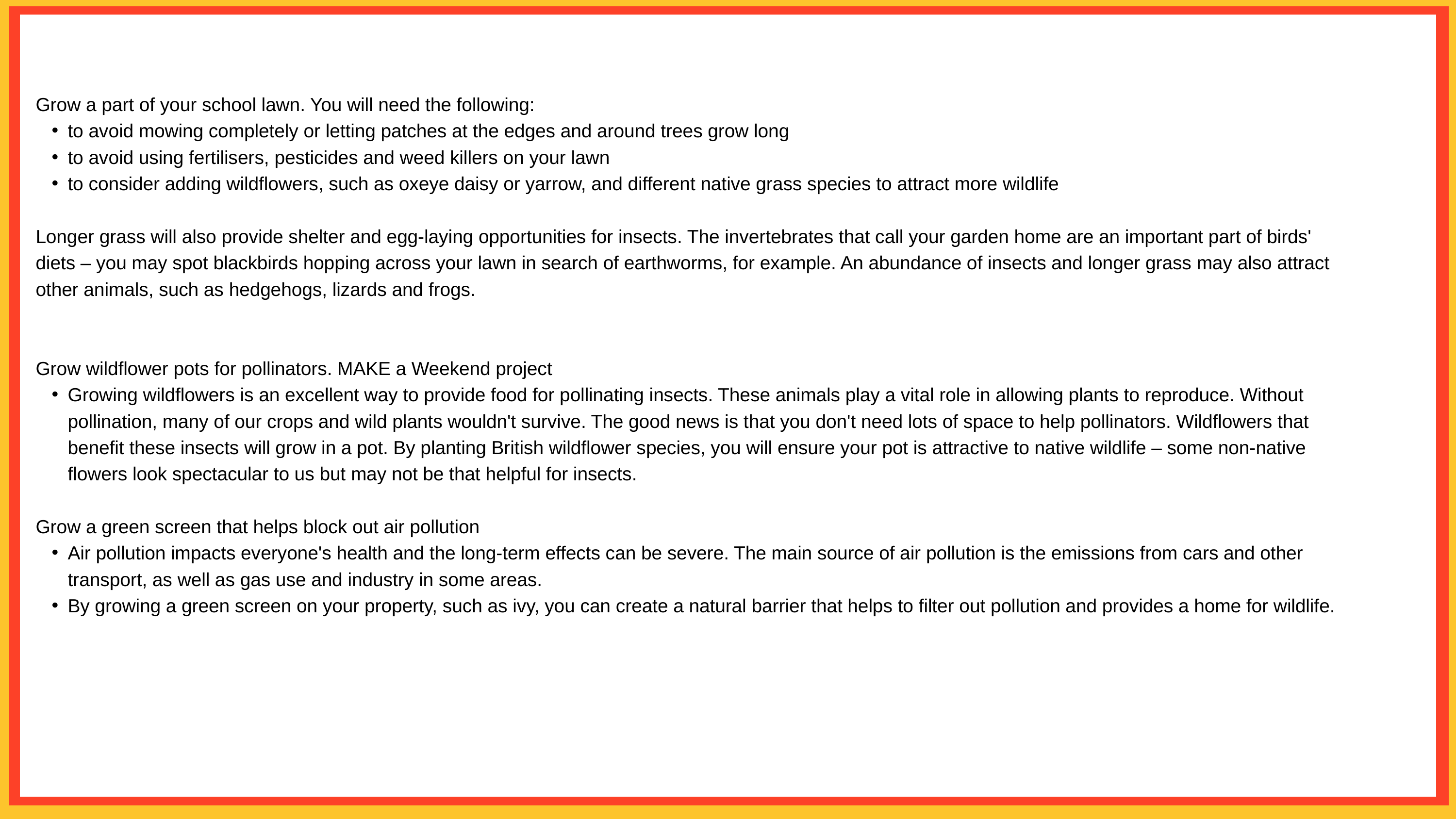

Grow a part of your school lawn. You will need the following:
to avoid mowing completely or letting patches at the edges and around trees grow long
to avoid using fertilisers, pesticides and weed killers on your lawn
to consider adding wildflowers, such as oxeye daisy or yarrow, and different native grass species to attract more wildlife

Longer grass will also provide shelter and egg-laying opportunities for insects. The invertebrates that call your garden home are an important part of birds' diets – you may spot blackbirds hopping across your lawn in search of earthworms, for example. An abundance of insects and longer grass may also attract other animals, such as hedgehogs, lizards and frogs.

Grow wildflower pots for pollinators. MAKE a Weekend project
Growing wildflowers is an excellent way to provide food for pollinating insects. These animals play a vital role in allowing plants to reproduce. Without pollination, many of our crops and wild plants wouldn't survive. The good news is that you don't need lots of space to help pollinators. Wildflowers that benefit these insects will grow in a pot. By planting British wildflower species, you will ensure your pot is attractive to native wildlife – some non-native flowers look spectacular to us but may not be that helpful for insects.

Grow a green screen that helps block out air pollution
Air pollution impacts everyone's health and the long-term effects can be severe. The main source of air pollution is the emissions from cars and other transport, as well as gas use and industry in some areas.
By growing a green screen on your property, such as ivy, you can create a natural barrier that helps to filter out pollution and provides a home for wildlife.